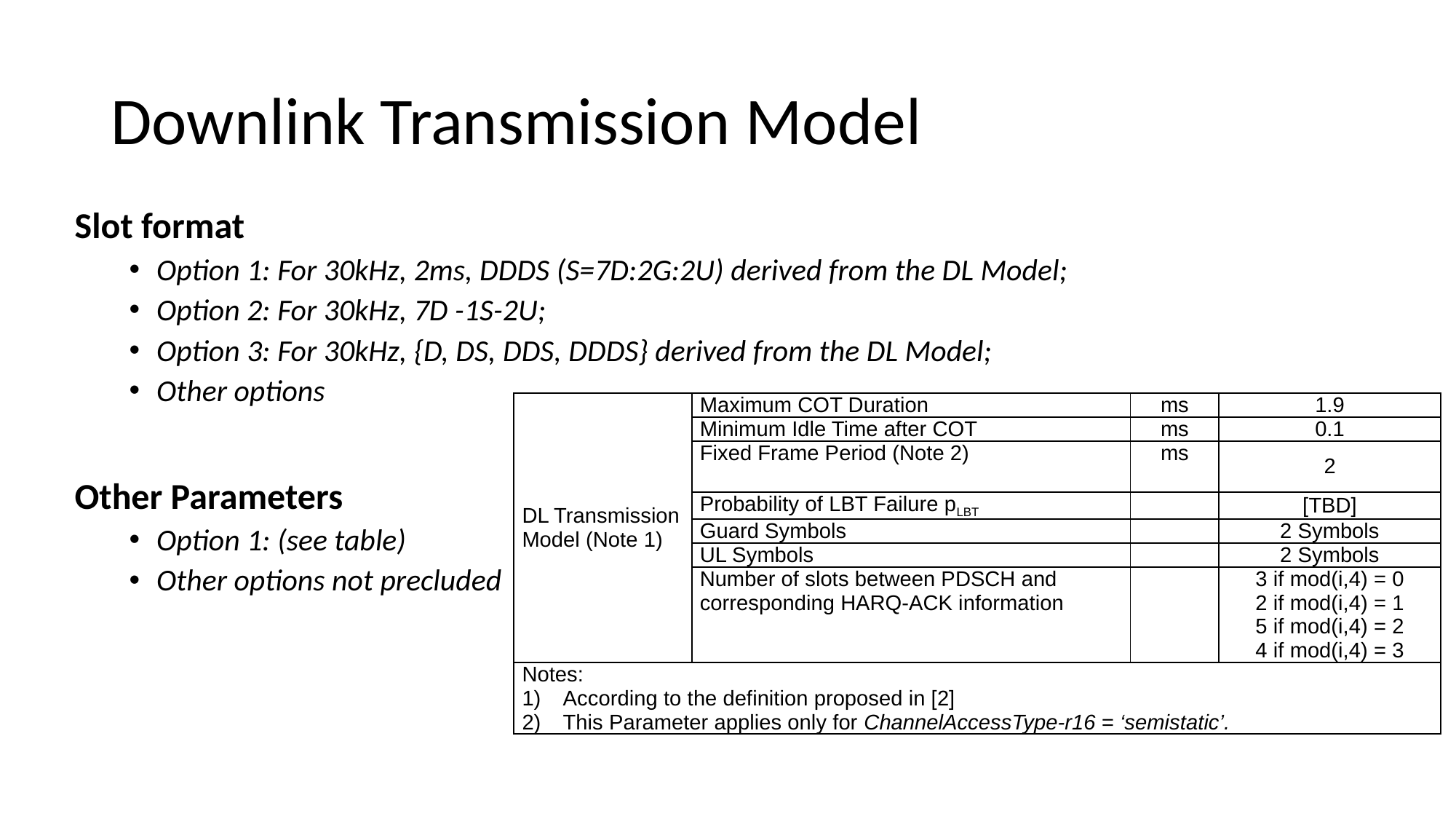

# Downlink Transmission Model
Slot format
Option 1: For 30kHz, 2ms, DDDS (S=7D:2G:2U) derived from the DL Model;
Option 2: For 30kHz, 7D -1S-2U;
Option 3: For 30kHz, {D, DS, DDS, DDDS} derived from the DL Model;
Other options

Other Parameters
Option 1: (see table)
Other options not precluded
| DL Transmission Model (Note 1) | Maximum COT Duration | ms | 1.9 |
| --- | --- | --- | --- |
|  | Minimum Idle Time after COT | ms | 0.1 |
|  | Fixed Frame Period (Note 2) | ms | 2 |
|  | Probability of LBT Failure pLBT |  | [TBD] |
|  | Guard Symbols |  | 2 Symbols |
|  | UL Symbols |  | 2 Symbols |
|  | Number of slots between PDSCH and corresponding HARQ-ACK information |  | 3 if mod(i,4) = 0 2 if mod(i,4) = 1 5 if mod(i,4) = 2 4 if mod(i,4) = 3 |
| Notes: According to the definition proposed in [2] This Parameter applies only for ChannelAccessType-r16 = ‘semistatic’. |  |  |  |